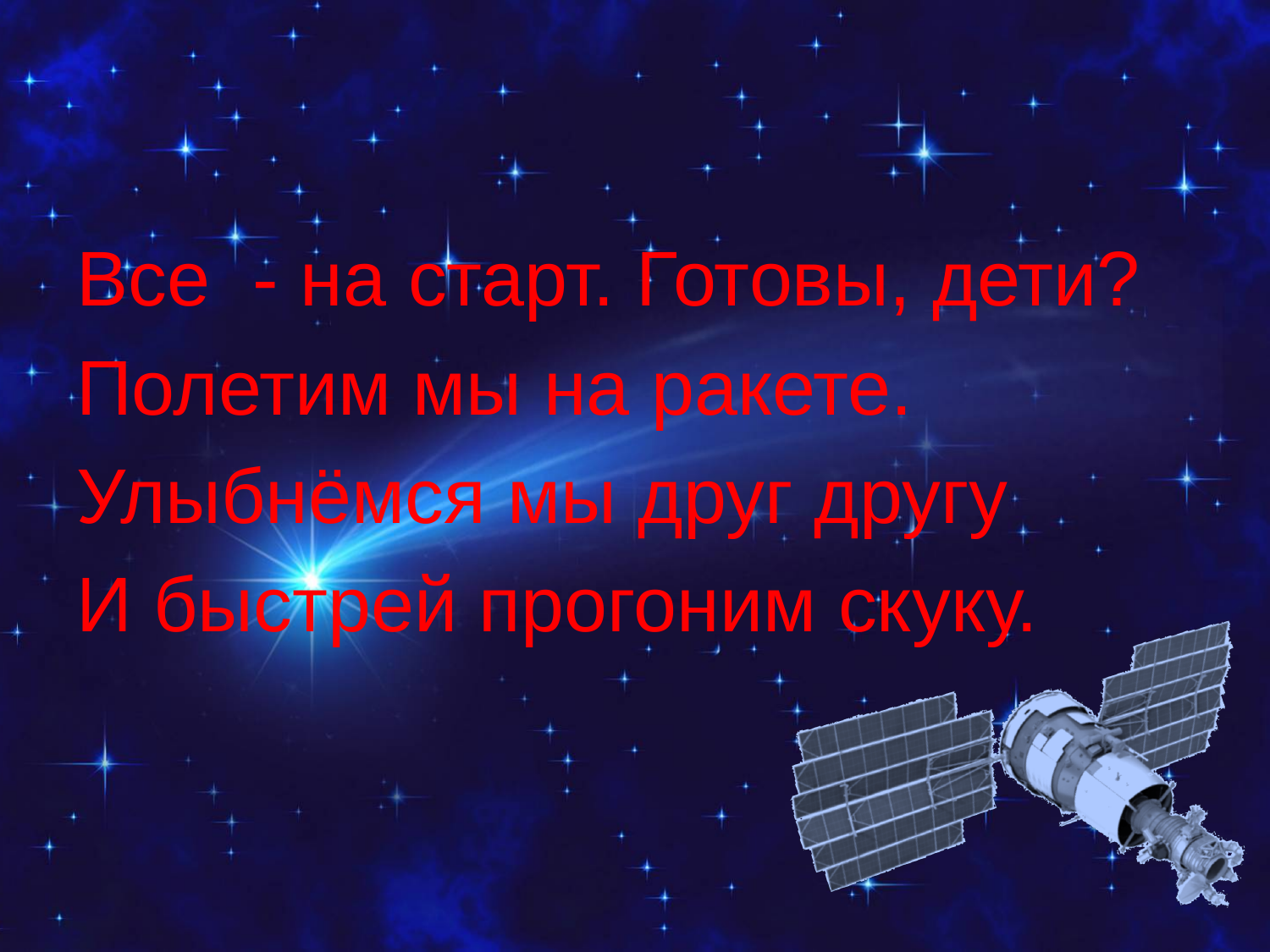

#
Все  - на старт. Готовы, дети?
Полетим мы на ракете.
Улыбнёмся мы друг другу
И быстрей прогоним скуку.